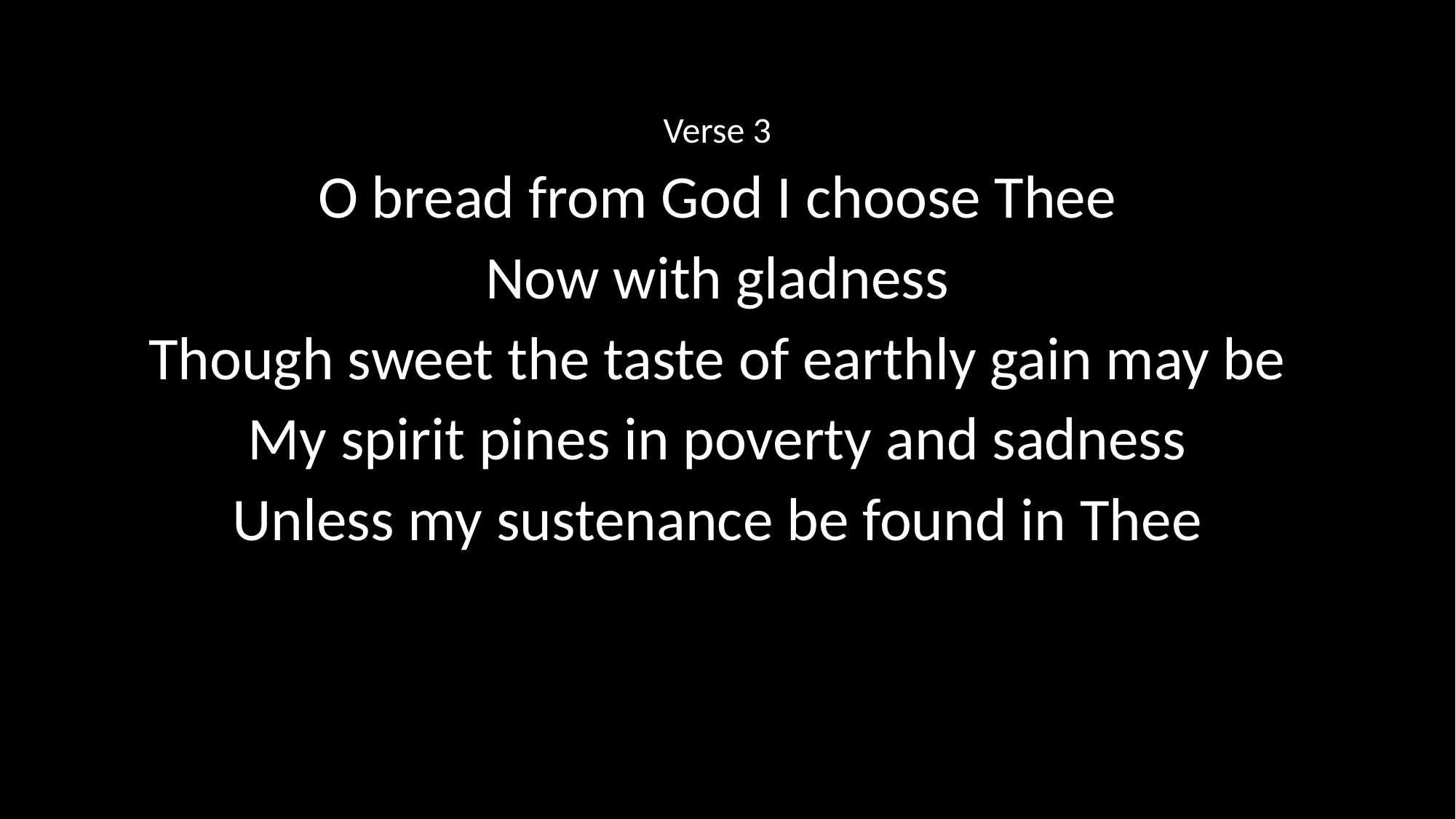

Verse 3
O bread from God I choose Thee
Now with gladness
Though sweet the taste of earthly gain may be
My spirit pines in poverty and sadness
Unless my sustenance be found in Thee